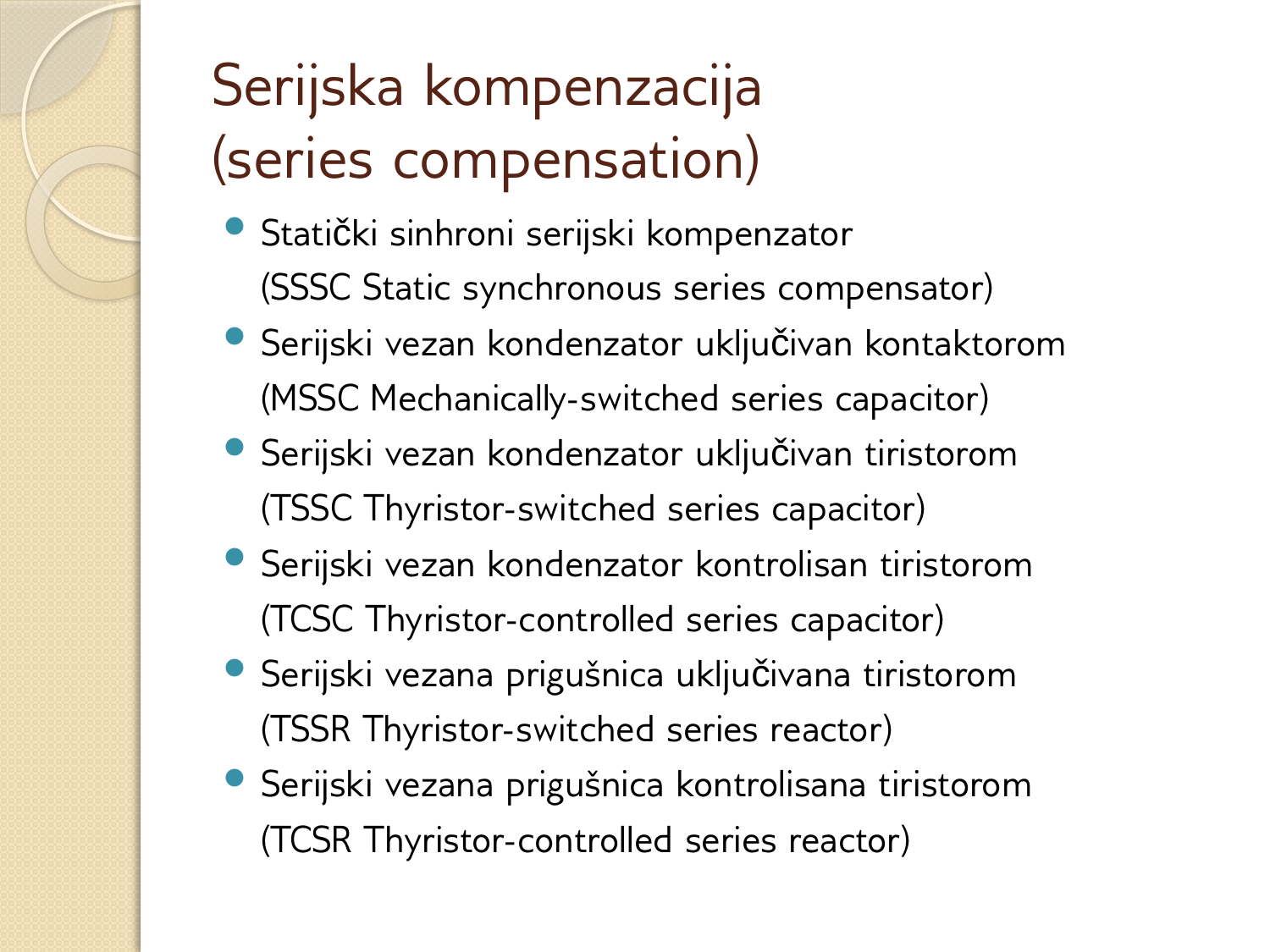

# Serijska kompenzacija (series compensation)
Statički sinhroni serijski kompenzator
	(SSSC Static synchronous series compensator)
Serijski vezan kondenzator uključivan kontaktorom
	(MSSC Mechanically-switched series capacitor)
Serijski vezan kondenzator uključivan tiristorom
	(TSSC Thyristor-switched series capacitor)
Serijski vezan kondenzator kontrolisan tiristorom
	(TCSC Thyristor-controlled series capacitor)
Serijski vezana prigušnica uključivana tiristorom
	(TSSR Thyristor-switched series reactor)
Serijski vezana prigušnica kontrolisana tiristorom
	(TCSR Thyristor-controlled series reactor)